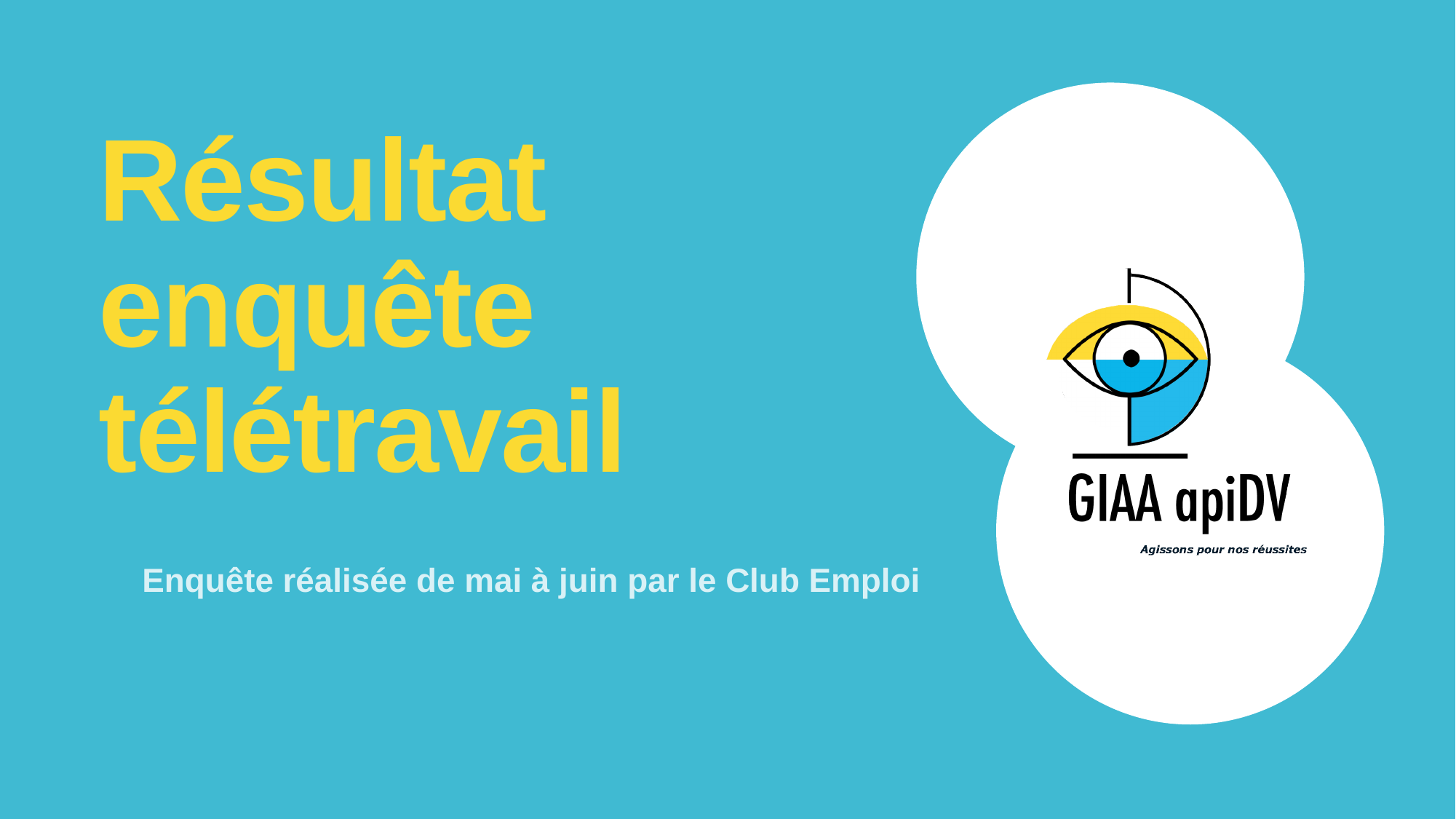

# Résultat  enquête télétravail
Enquête réalisée de mai à juin par le Club Emploi